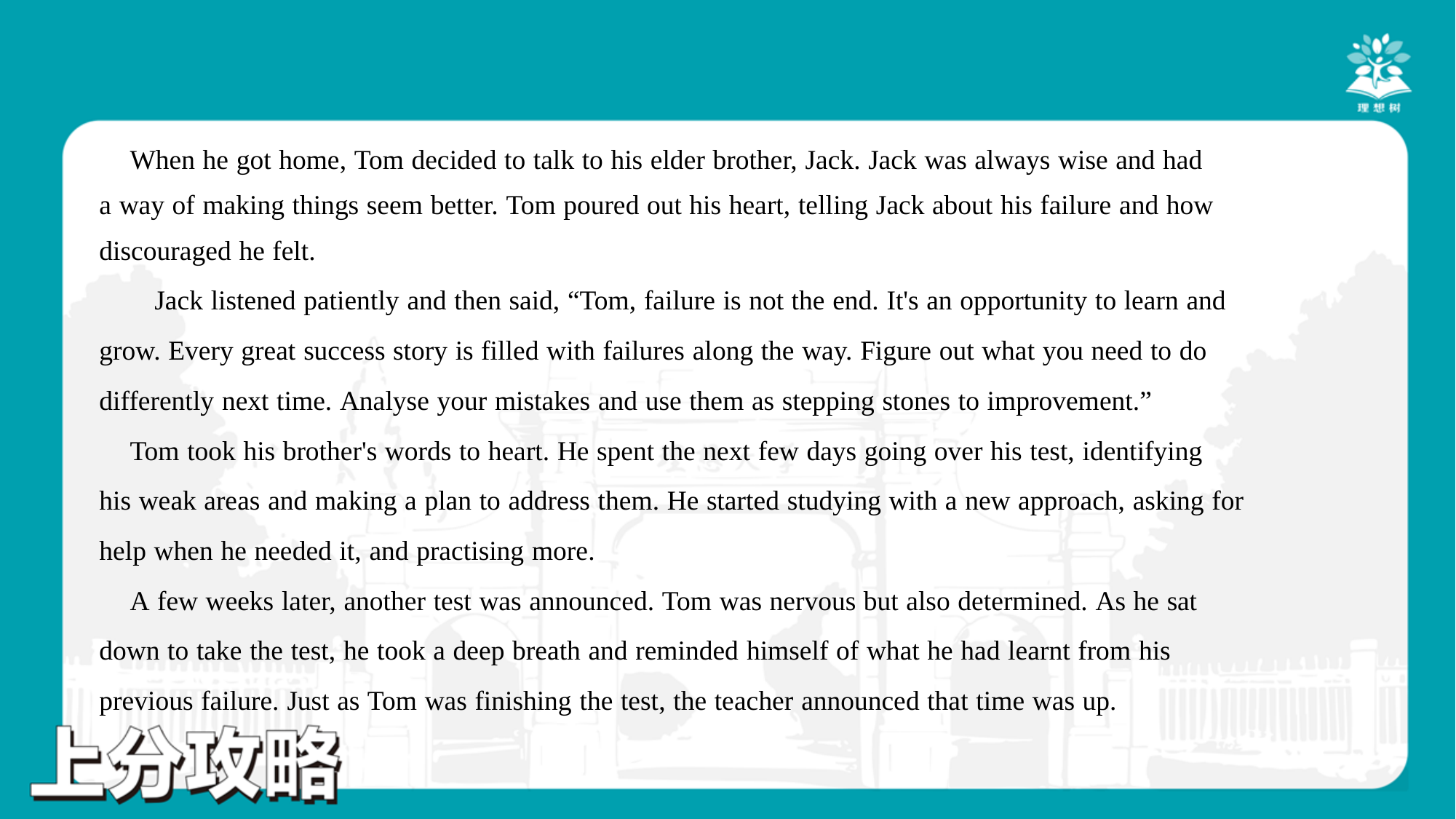

When he got home, Tom decided to talk to his elder brother, Jack. Jack was always wise and had
a way of making things seem better. Tom poured out his heart, telling Jack about his failure and how
discouraged he felt.
        Jack listened patiently and then said, “Tom, failure is not the end. It's an opportunity to learn and
grow. Every great success story is filled with failures along the way. Figure out what you need to do
differently next time. Analyse your mistakes and use them as stepping stones to improvement.”
    Tom took his brother's words to heart. He spent the next few days going over his test, identifying
his weak areas and making a plan to address them. He started studying with a new approach, asking for
help when he needed it, and practising more.
    A few weeks later, another test was announced. Tom was nervous but also determined. As he sat
down to take the test, he took a deep breath and reminded himself of what he had learnt from his
previous failure. Just as Tom was finishing the test, the teacher announced that time was up.